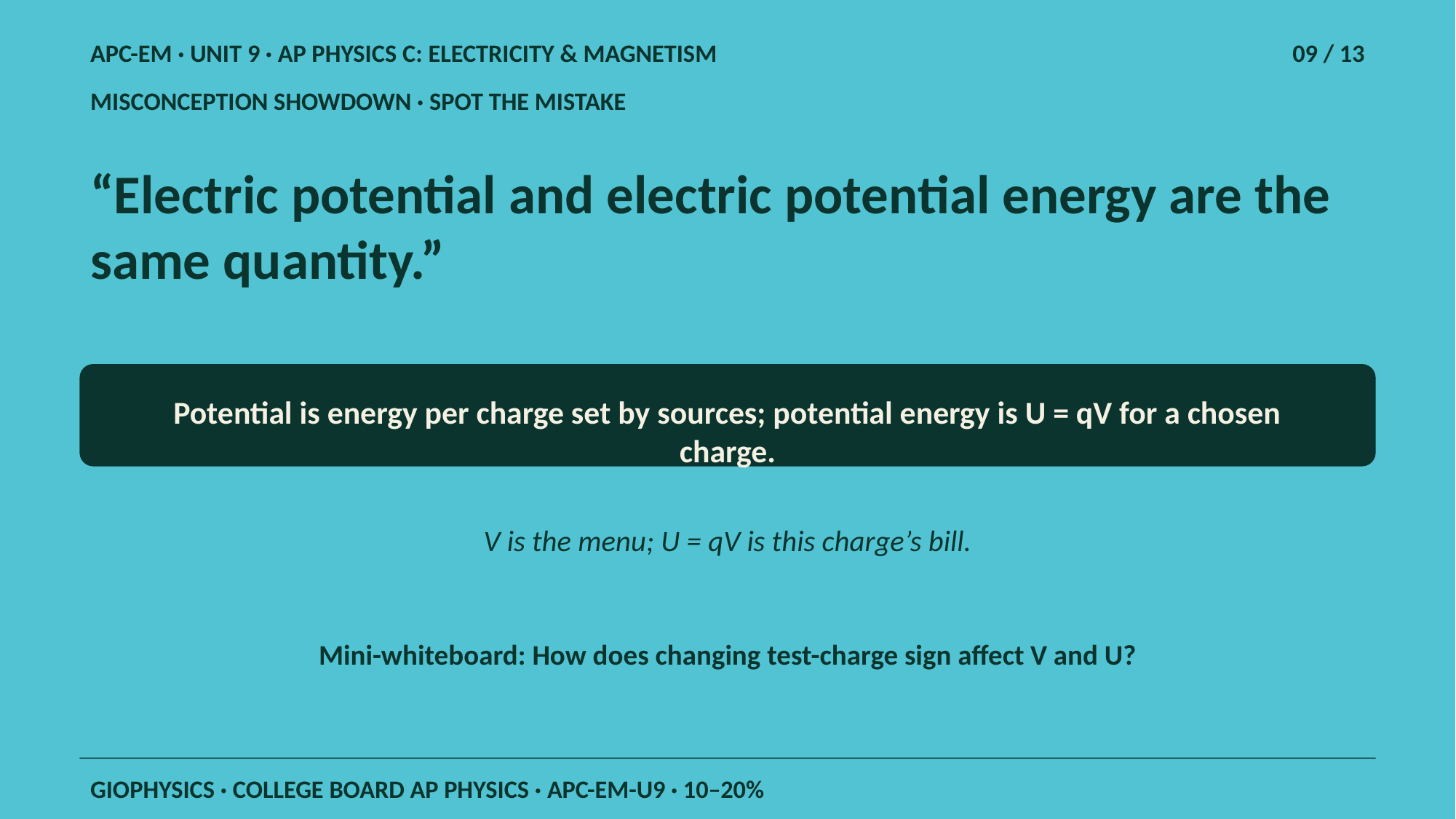

APC-EM · UNIT 9 · AP PHYSICS C: ELECTRICITY & MAGNETISM
09 / 13
MISCONCEPTION SHOWDOWN · SPOT THE MISTAKE
“Electric potential and electric potential energy are the same quantity.”

Potential is energy per charge set by sources; potential energy is U = qV for a chosen charge.
V is the menu; U = qV is this charge’s bill.
Mini-whiteboard: How does changing test-charge sign affect V and U?

GIOPHYSICS · COLLEGE BOARD AP PHYSICS · APC-EM-U9 · 10–20%